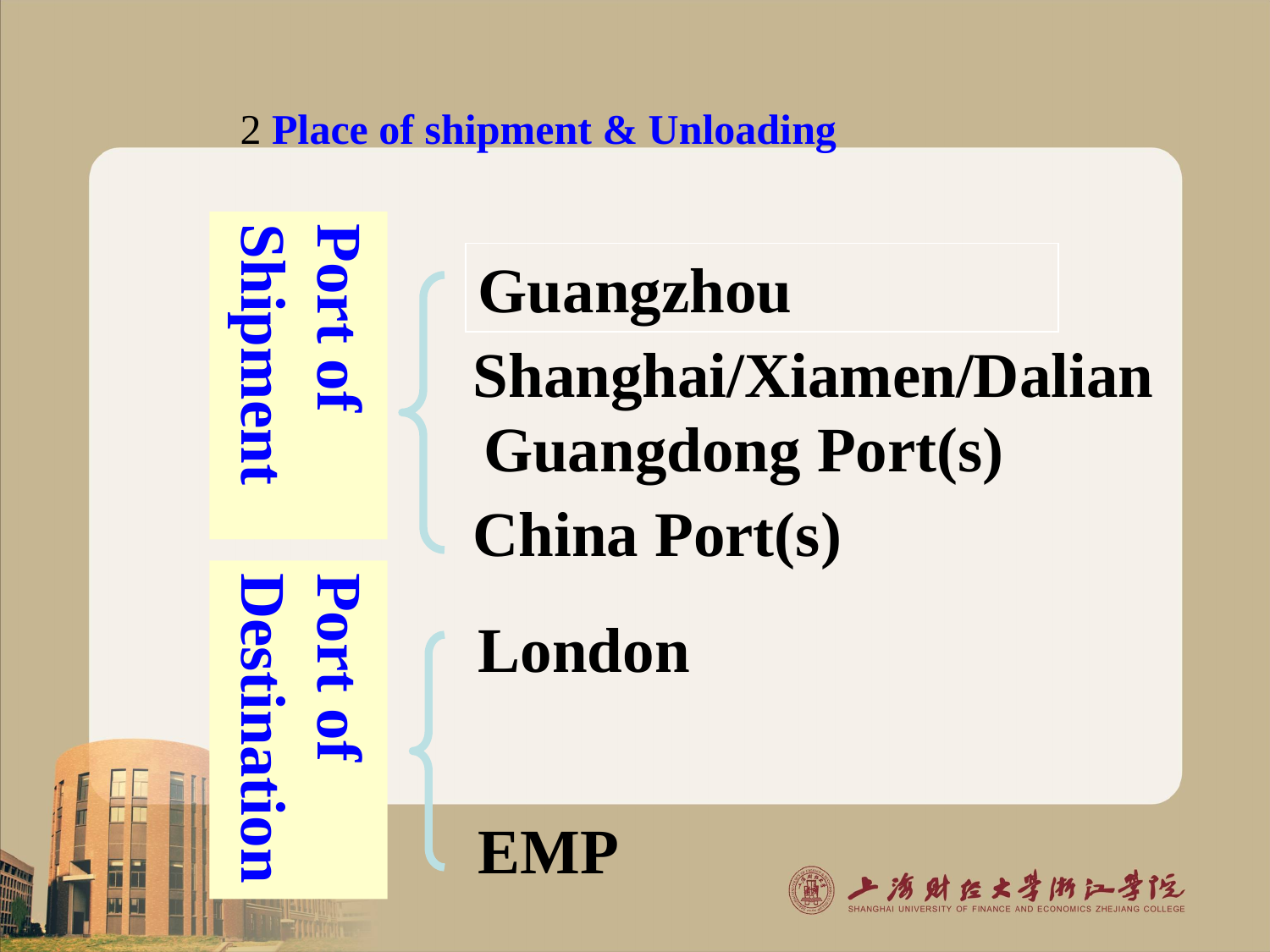

2 Place of shipment & Unloading

Port of Shipment
Guangzhou

 Shanghai/Xiamen/Dalian
 Guangdong Port(s)
 China Port(s)
Port of Destination
London

EMP